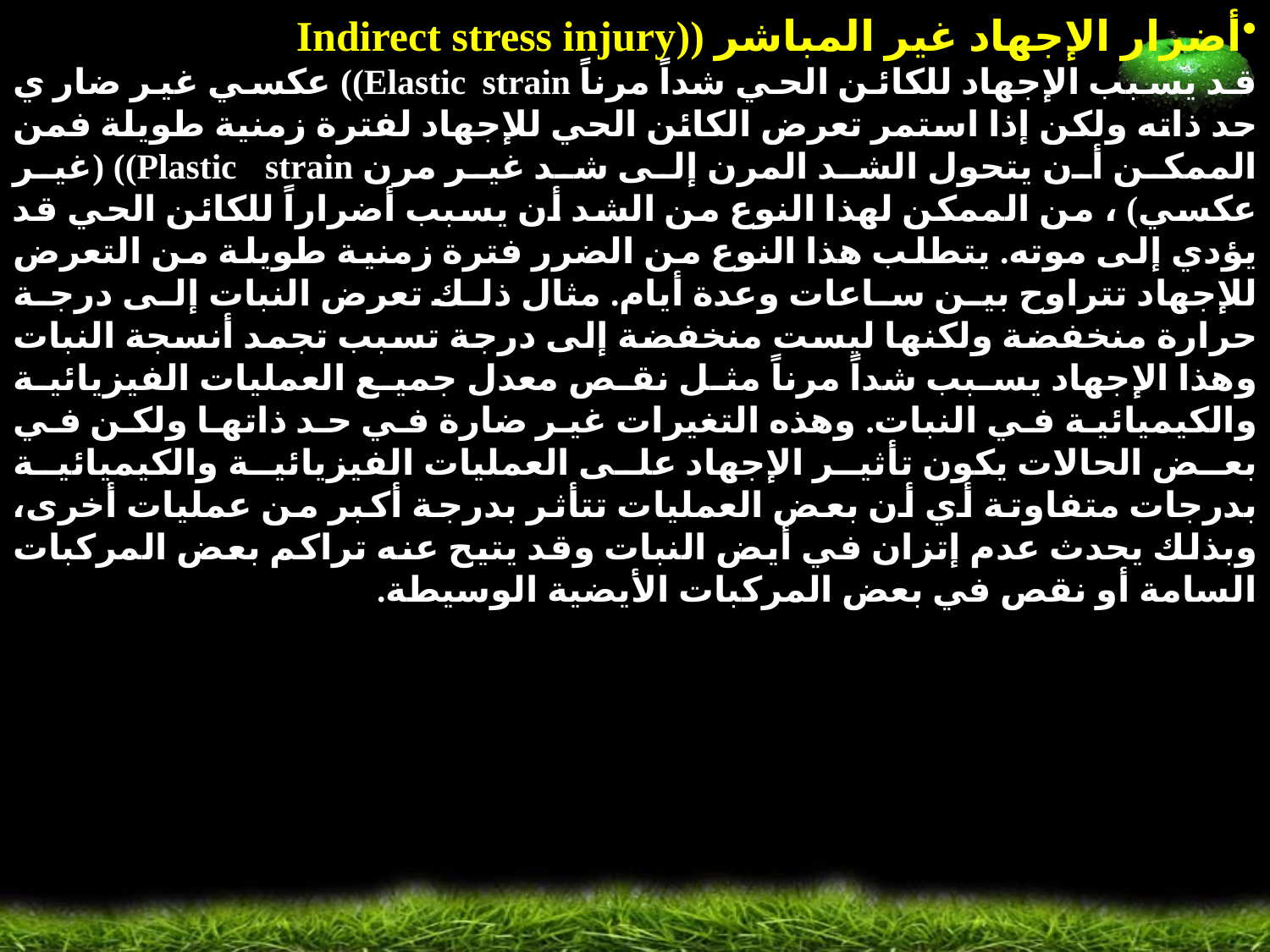

أضرار الإجهاد غير المباشر ((Indirect stress injury
قد يسبب الإجهاد للكائن الحي شداً مرناً Elastic strain)) عكسي غير ضار ي حد ذاته ولكن إذا استمر تعرض الكائن الحي للإجهاد لفترة زمنية طويلة فمن الممكن أن يتحول الشد المرن إلى شد غير مرن Plastic strain)) (غير عكسي) ، من الممكن لهذا النوع من الشد أن يسبب أضراراً للكائن الحي قد يؤدي إلى موته. يتطلب هذا النوع من الضرر فترة زمنية طويلة من التعرض للإجهاد تتراوح بين ساعات وعدة أيام. مثال ذلك تعرض النبات إلى درجة حرارة منخفضة ولكنها ليست منخفضة إلى درجة تسبب تجمد أنسجة النبات وهذا الإجهاد يسبب شداً مرناً مثل نقص معدل جميع العمليات الفيزيائية والكيميائية في النبات. وهذه التغيرات غير ضارة في حد ذاتها ولكن في بعض الحالات يكون تأثير الإجهاد على العمليات الفيزيائية والكيميائية بدرجات متفاوتة أي أن بعض العمليات تتأثر بدرجة أكبر من عمليات أخرى، وبذلك يحدث عدم إتزان في أيض النبات وقد يتيح عنه تراكم بعض المركبات السامة أو نقص في بعض المركبات الأيضية الوسيطة.
يسبب الإجهاد للكائن الحي شداً مرناً Elastic strain)) عكسي غير ضار ي حد ذاته ولكن إذا استمر تعرض الكائن الحي للإجهاد لفترة زمنية طويلة فمن الممكن أن يتحول الشد المرن إلى شد غير مرن Plastic strain)) (غير عكسي) ، من الممكن لهذا النوع من الشد أن يسبب أضراراً للكائن الحي قد يؤدي إلى موته. يتطلب هذا النوع من الضرر فترة زمنية طويلة من التعرض للإجهاد تتراوح بين ساعات وعدة أيام. مثال ذلك تعرض النبات إلى درجة حرارة منخفضة ولكنها ليست منخفضة إلى درجة تسبب تجمد أنسجة النبات وهذا الإجهاد يسبب شداً مرناً مثل نقص معدل جميع العمليات الفيزيائية والكيميائية في النبات. وهذه التغيرات غير ضارة في حد ذاتها ولكن في بعض الحالات يكون تأثير الإجهاد على العمليات الفيزيائية والكيميائية بدرجات متفاوتة أي أن بعض العمليات تتأثر بدرجة أكبر من عمليات أخرى، وبذلك يحدث عدم إتزان في أيض النبات وقد يتيح عنه تراكم بعض المركبات السامة أو نقص في بعض المركبات الأيضية الوسيطة.